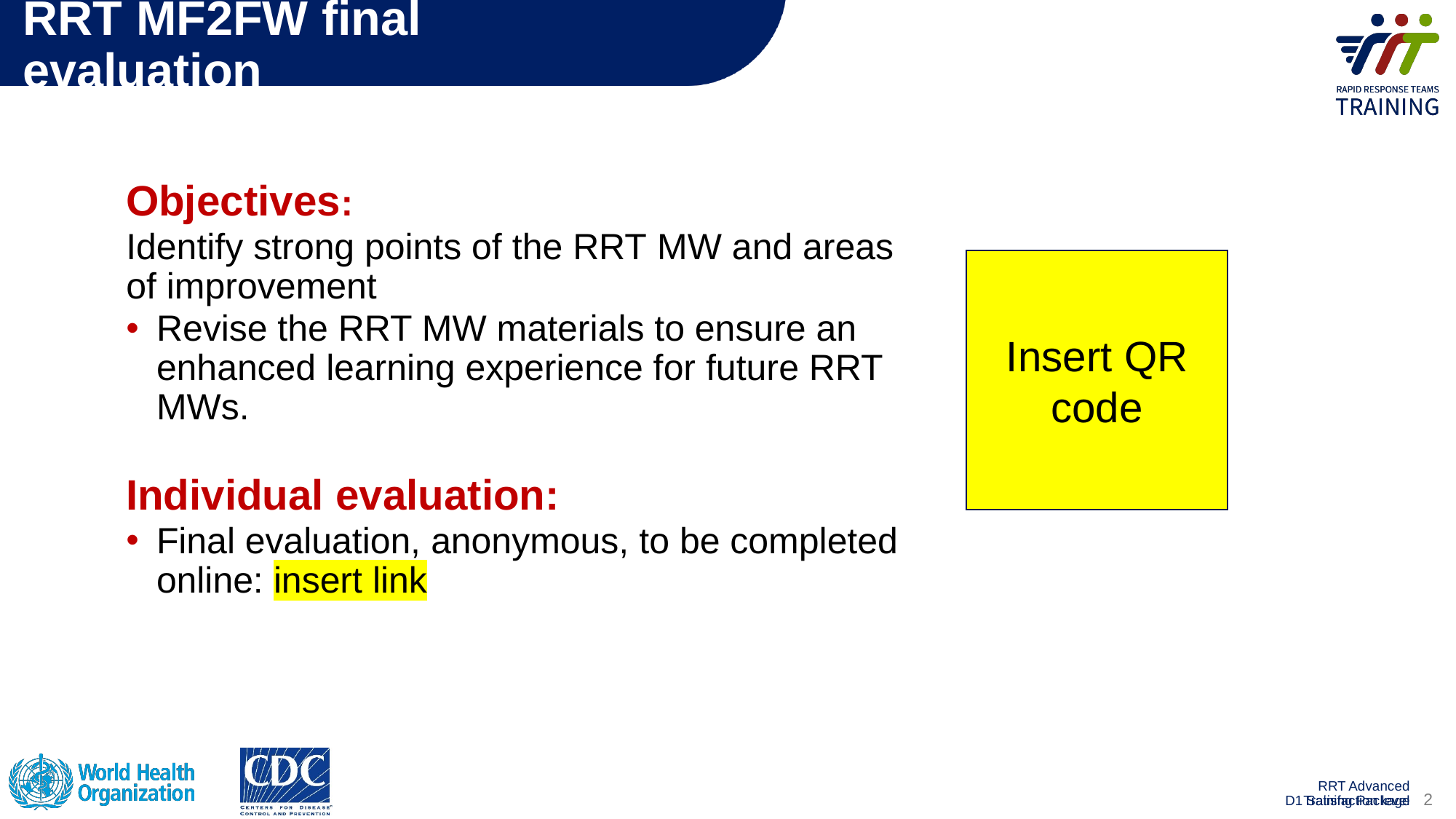

# RRT MF2FW final evaluation
Objectives:
Identify strong points of the RRT MW and areas of improvement
Revise the RRT MW materials to ensure an enhanced learning experience for future RRT MWs.

Individual evaluation:
Final evaluation, anonymous, to be completed online: insert link

Insert QR code